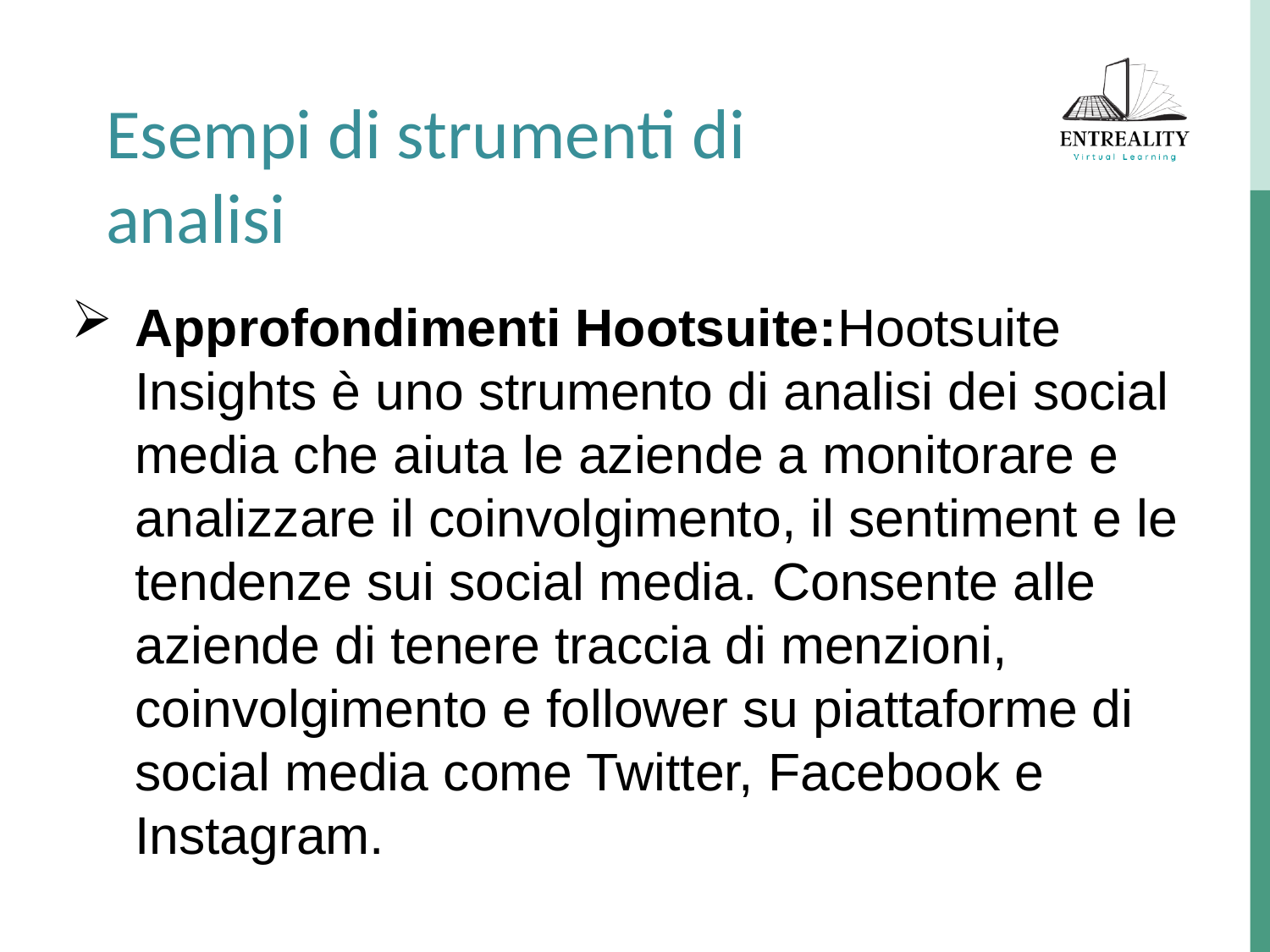

Esempi di strumenti di analisi

Approfondimenti Hootsuite:Hootsuite Insights è uno strumento di analisi dei social media che aiuta le aziende a monitorare e analizzare il coinvolgimento, il sentiment e le tendenze sui social media. Consente alle aziende di tenere traccia di menzioni, coinvolgimento e follower su piattaforme di social media come Twitter, Facebook e Instagram.